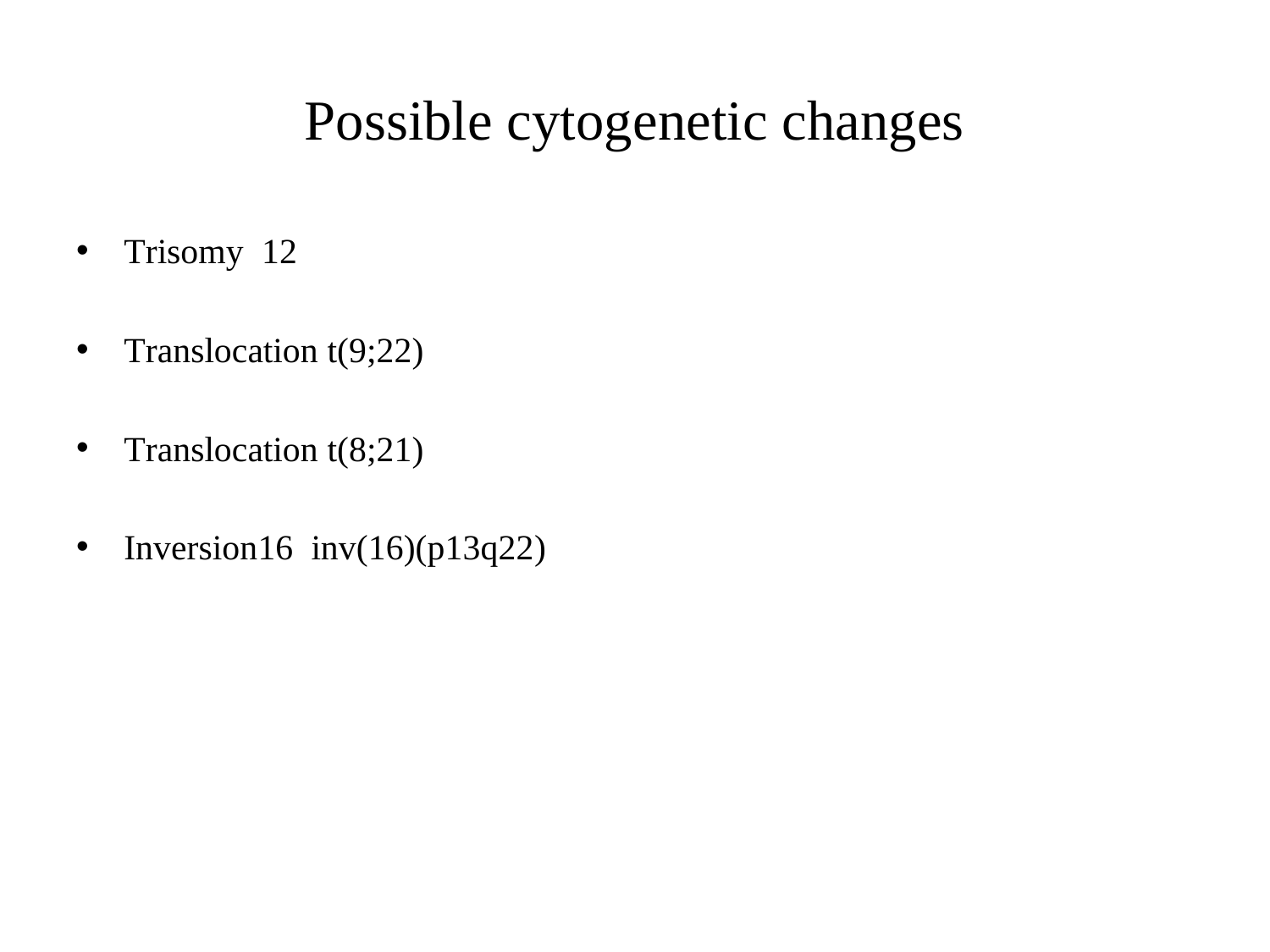

# Possible cytogenetic changes
Тrisomy  12

Тranslocation t(9;22)

Тranslocation t(8;21)

Inversion16  inv(16)(p13q22)

nv(16)(p13q22)